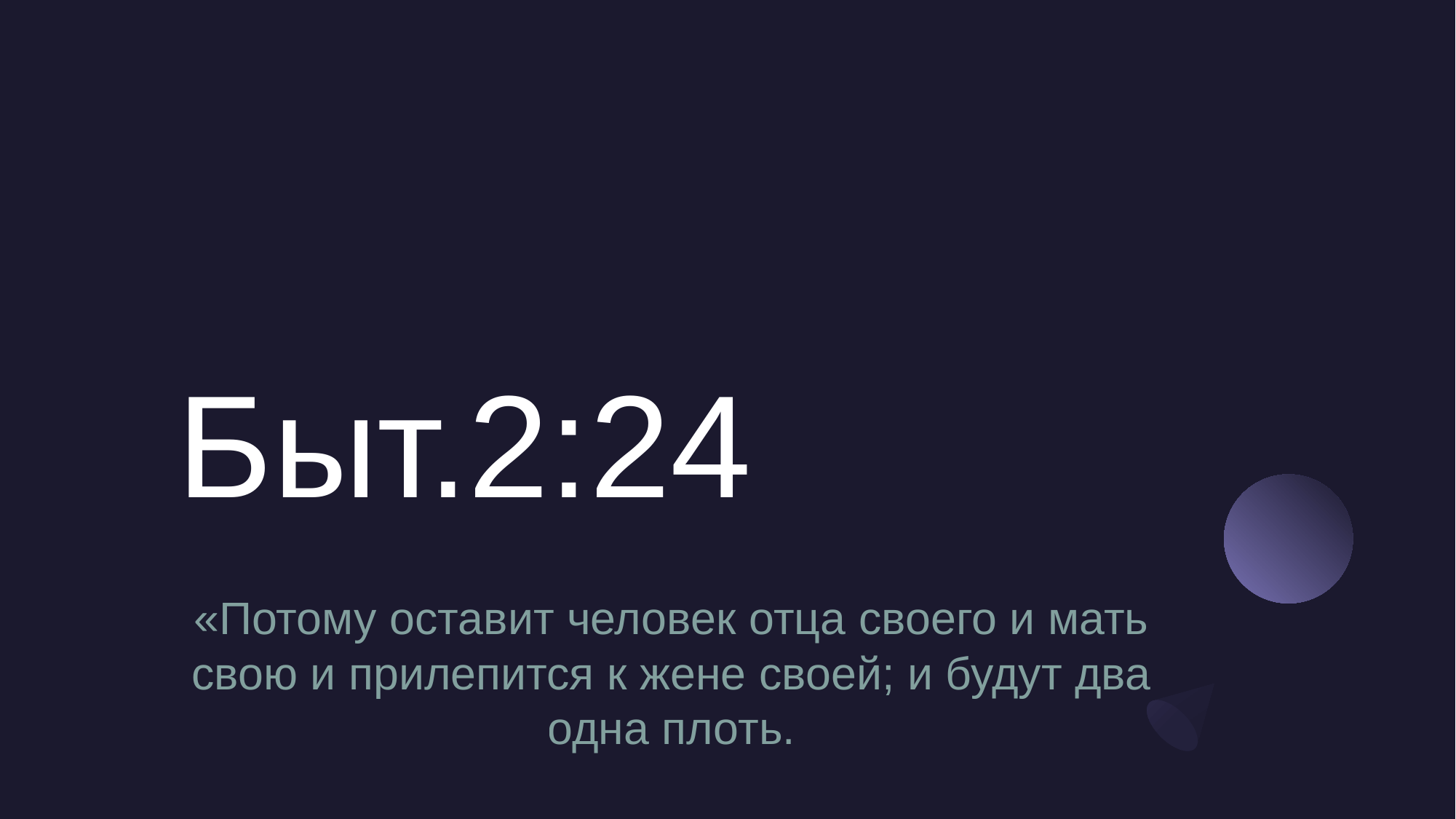

# Быт.2:24

«Потому оставит человек отца своего и мать свою и прилепится к жене своей; и будут два одна плоть.